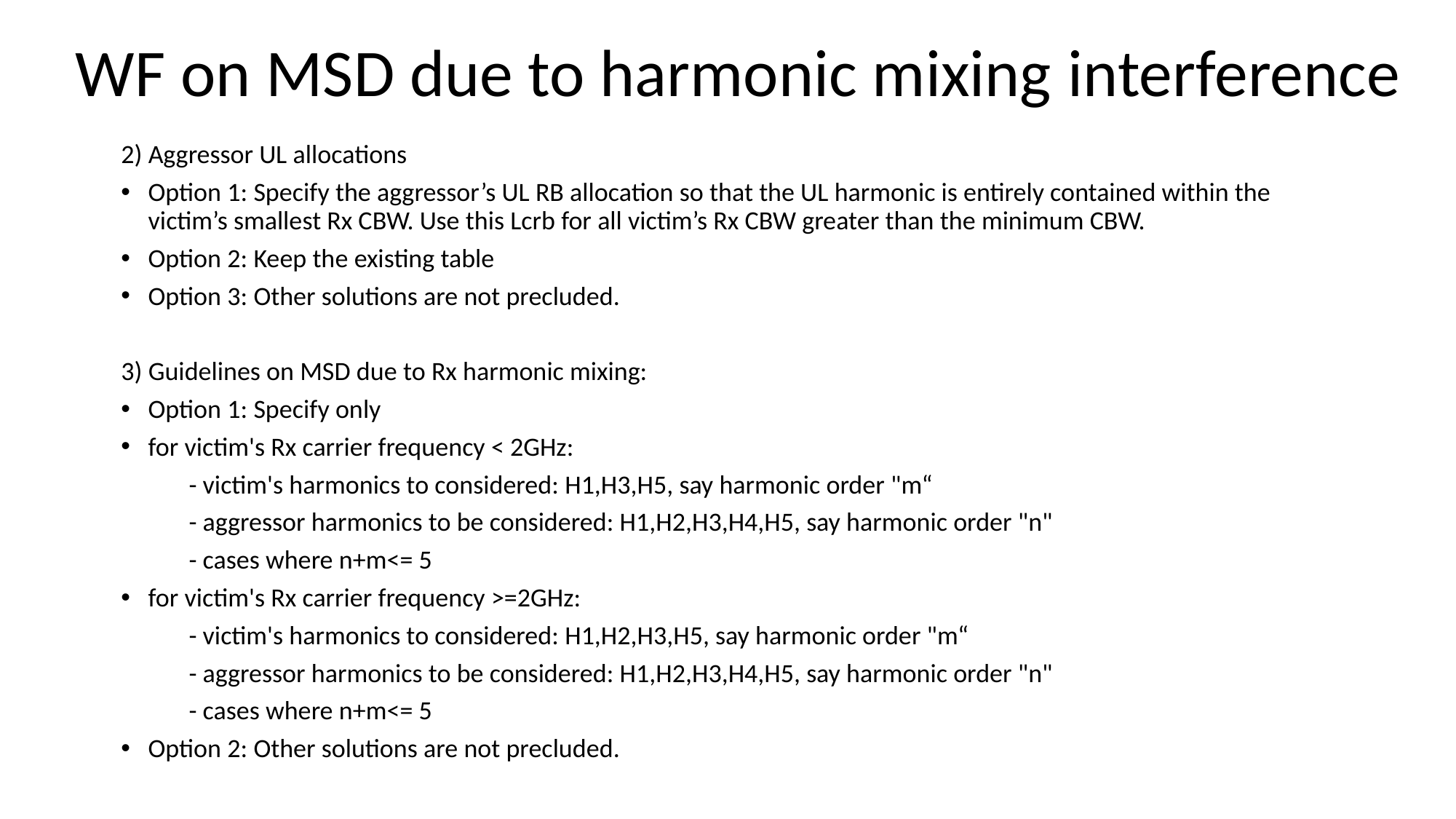

# WF on MSD due to harmonic mixing interference
2) Aggressor UL allocations
Option 1: Specify the aggressor’s UL RB allocation so that the UL harmonic is entirely contained within the victim’s smallest Rx CBW. Use this Lcrb for all victim’s Rx CBW greater than the minimum CBW.
Option 2: Keep the existing table
Option 3: Other solutions are not precluded.

3) Guidelines on MSD due to Rx harmonic mixing:
Option 1: Specify only
for victim's Rx carrier frequency < 2GHz:
	- victim's harmonics to considered: H1,H3,H5, say harmonic order "m“
	- aggressor harmonics to be considered: H1,H2,H3,H4,H5, say harmonic order "n"
	- cases where n+m<= 5
for victim's Rx carrier frequency >=2GHz:
	- victim's harmonics to considered: H1,H2,H3,H5, say harmonic order "m“
	- aggressor harmonics to be considered: H1,H2,H3,H4,H5, say harmonic order "n"
	- cases where n+m<= 5
Option 2: Other solutions are not precluded.